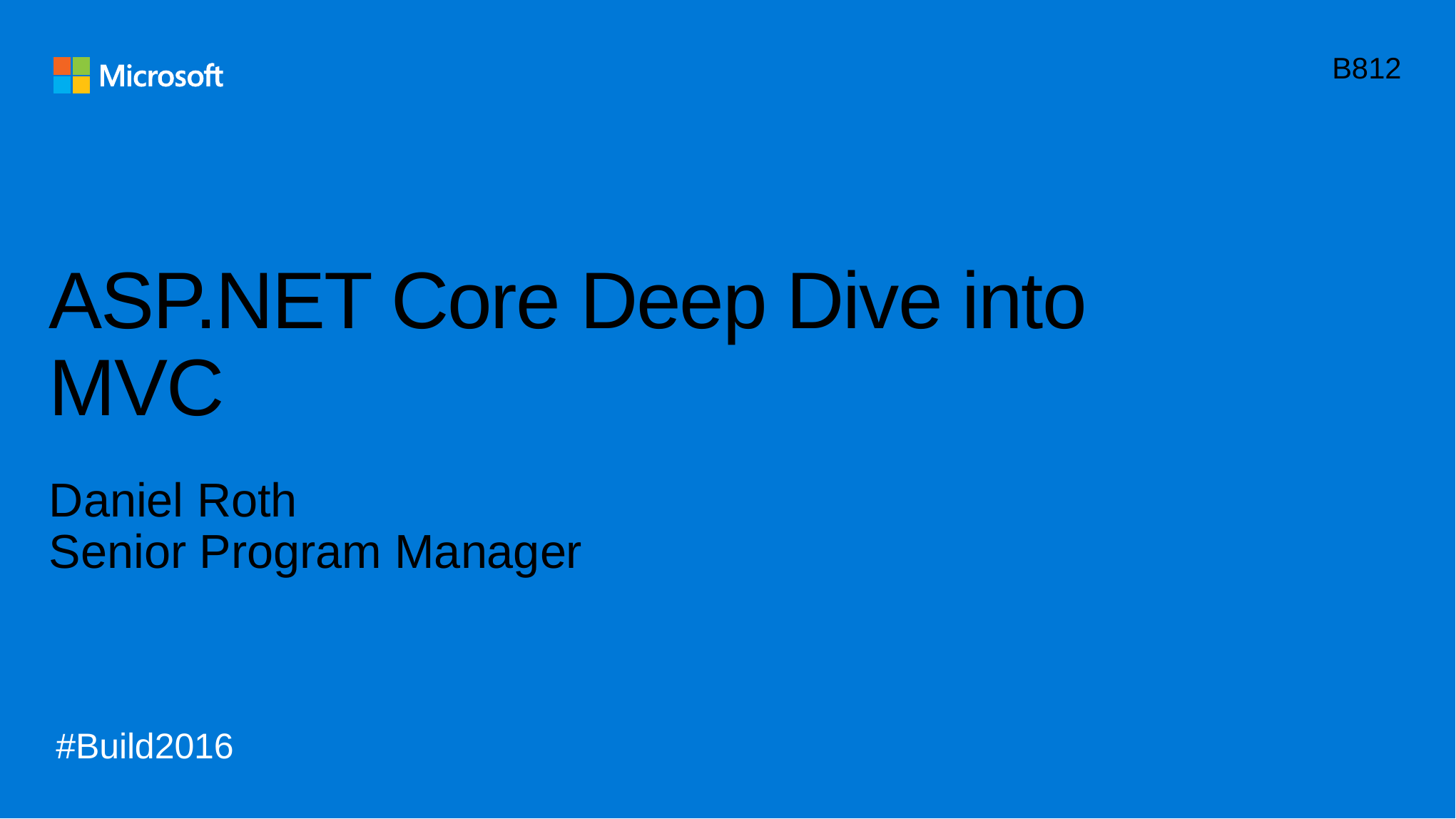

B812
# ASP.NET Core Deep Dive into MVC
Daniel Roth
Senior Program Manager